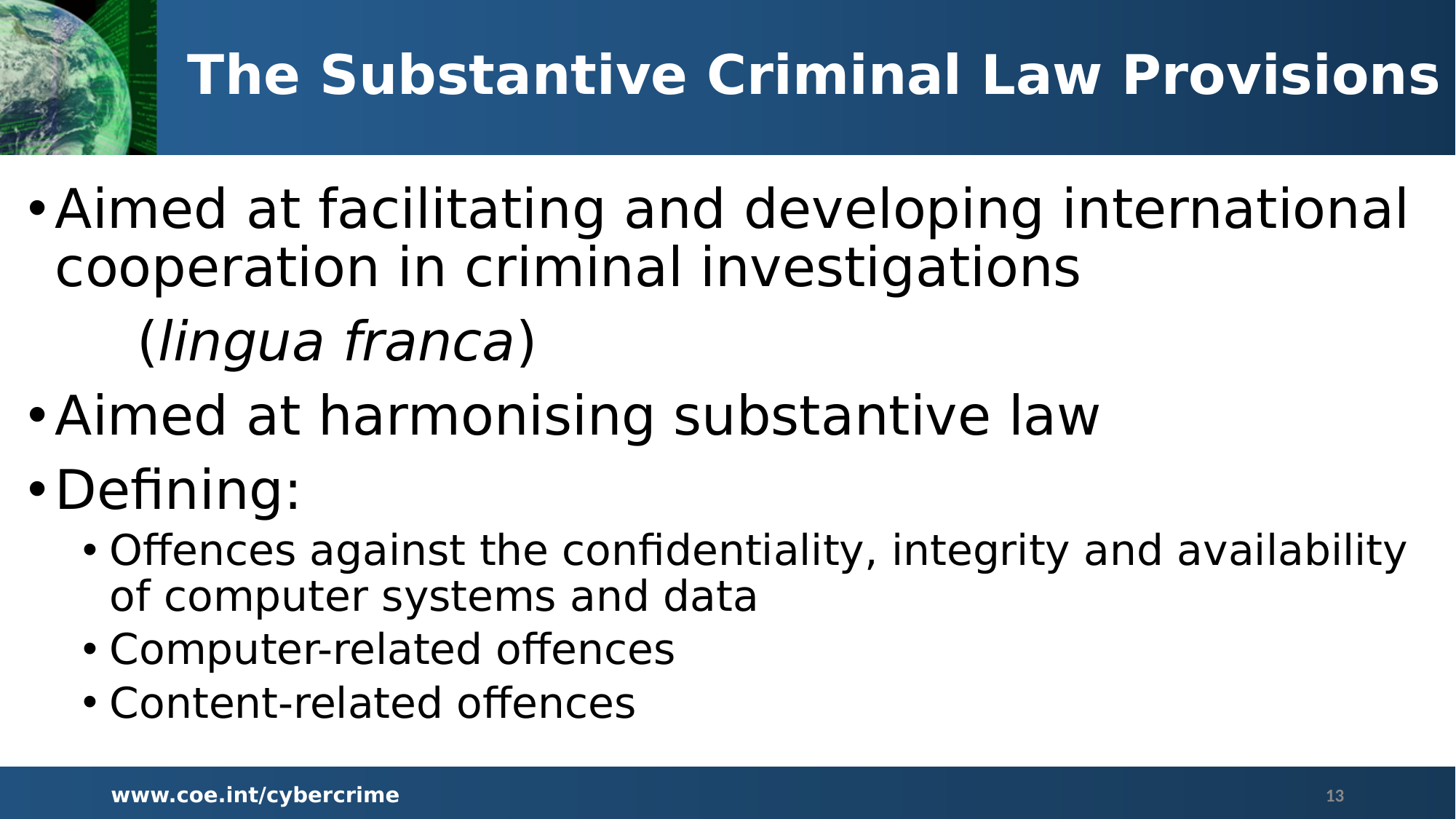

# The Substantive Criminal Law Provisions
Aimed at facilitating and developing international cooperation in criminal investigations
	(lingua franca)
Aimed at harmonising substantive law
Defining:
Offences against the confidentiality, integrity and availability of computer systems and data
Computer-related offences
Content-related offences
www.coe.int/cybercrime
13